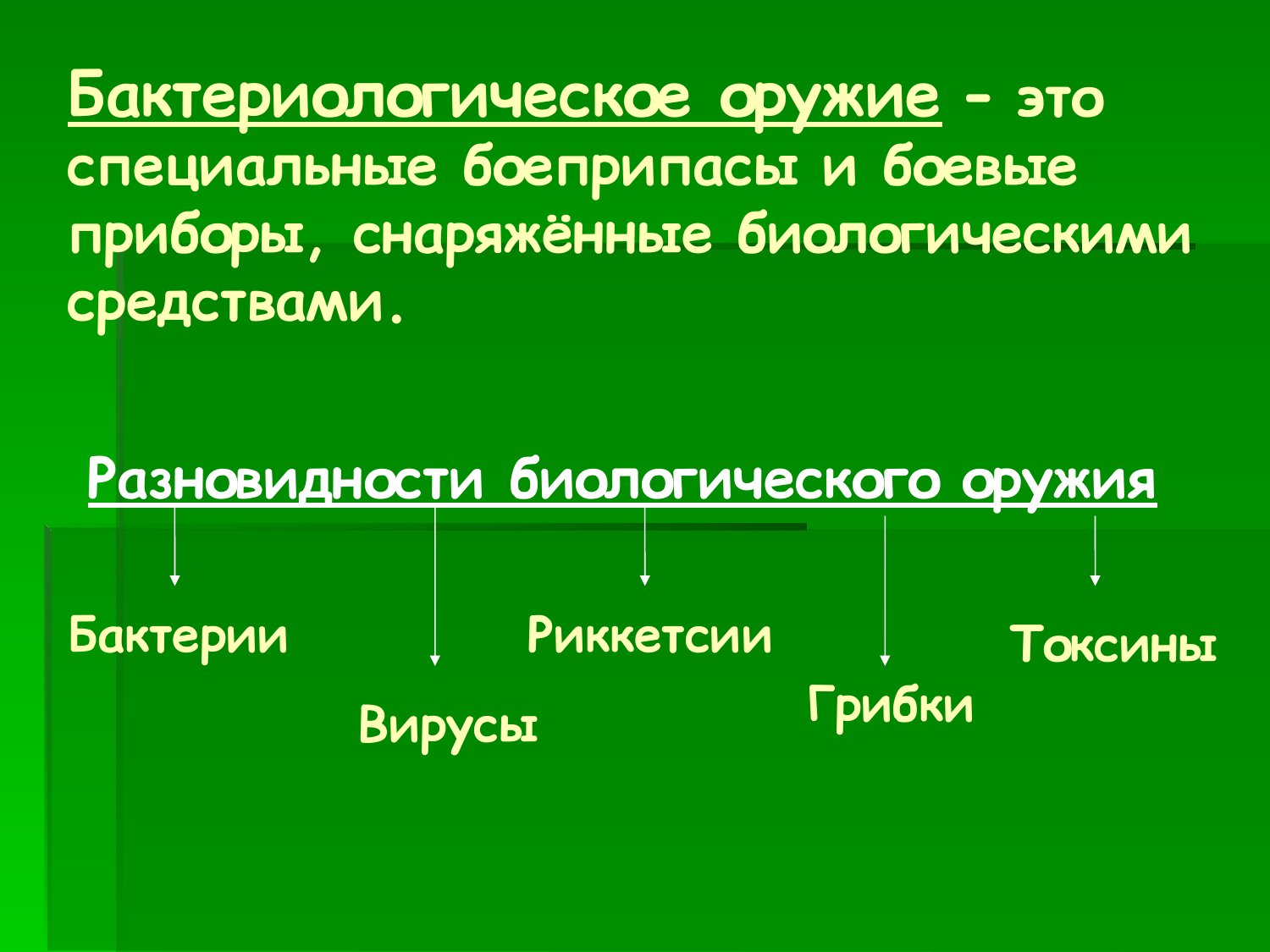

# Бактериологическое оружие – это специальные боеприпасы и боевые приборы, снаряжённые биологическими средствами.

Разновидности биологического оружия

Бактерии
Риккетсии
Токсины
Грибки
Вирусы